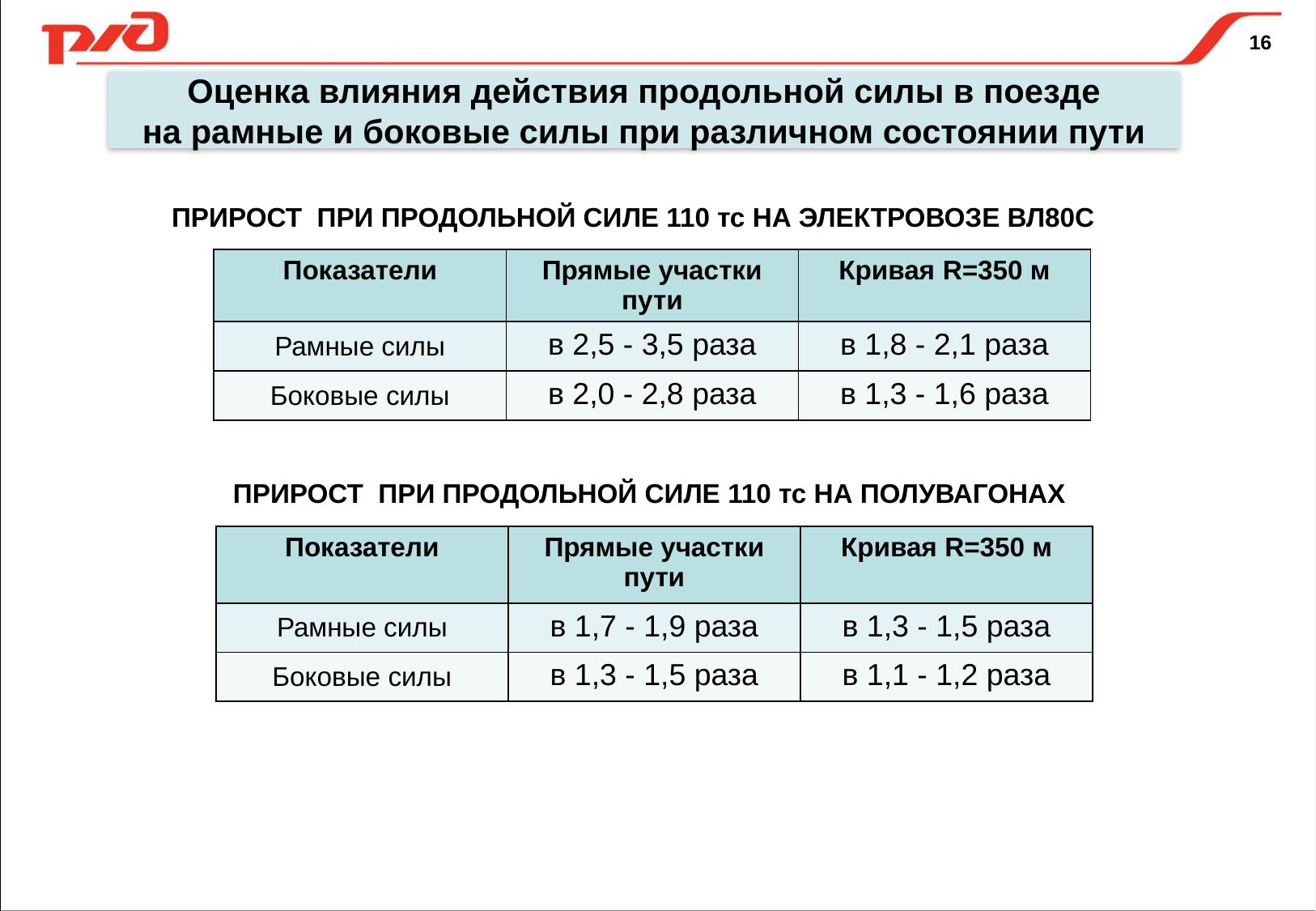

16
Оценка влияния действия продольной силы в поезде
на рамные и боковые силы при различном состоянии пути
ПРИРОСТ  ПРИ ПРОДОЛЬНОЙ СИЛЕ 110 тс НА ЭЛЕКТРОВОЗЕ ВЛ80С
| Показатели | Прямые участки пути | Кривая R=350 м |
| --- | --- | --- |
| Рамные силы | в 2,5 - 3,5 раза | в 1,8 - 2,1 раза |
| Боковые силы | в 2,0 - 2,8 раза | в 1,3 - 1,6 раза |

ПРИРОСТ  ПРИ ПРОДОЛЬНОЙ СИЛЕ 110 тс НА ПОЛУВАГОНАХ
| Показатели | Прямые участки пути | Кривая R=350 м |
| --- | --- | --- |
| Рамные силы | в 1,7 - 1,9 раза | в 1,3 - 1,5 раза |
| Боковые силы | в 1,3 - 1,5 раза | в 1,1 - 1,2 раза |